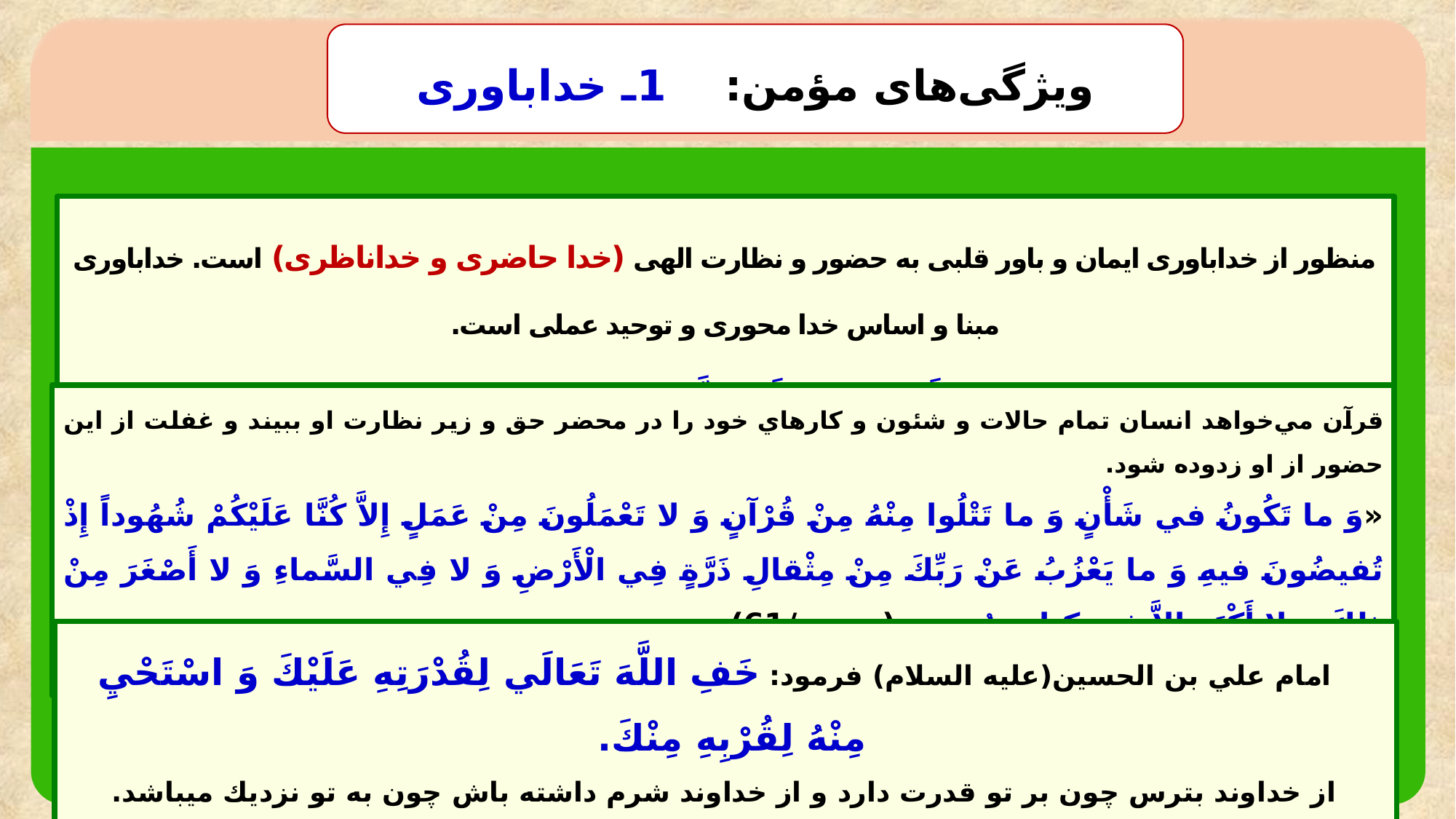

ویژگی‌های مؤمن:    1ـ خداباوری

منظور از خداباوری ایمان و باور قلبی به حضور و نظارت الهی (خدا حاضری و خداناظری) است. خداباوری مبنا و اساس خدا محوری و توحید عملی است.
أَلَمْ یَعْلَم بِأَنَّ اللَّهَ یَرَى (14علق )
قرآن مي‌خواهد انسان تمام حالات و شئون و کارهاي خود را در محضر حق و زير نظارت او ببيند و غفلت از اين حضور از او زدوده شود.
«وَ ما تَكُونُ في‎ شَأْنٍ وَ ما تَتْلُوا مِنْهُ مِنْ قُرْآنٍ وَ لا تَعْمَلُونَ مِنْ عَمَلٍ إِلاَّ كُنَّا عَلَيْكُمْ شُهُوداً إِذْ تُفيضُونَ فيهِ وَ ما يَعْزُبُ عَنْ رَبِّكَ مِنْ مِثْقالِ ذَرَّةٍ فِي الْأَرْضِ وَ لا فِي السَّماءِ وَ لا أَصْغَرَ مِنْ ذلِكَ وَ لا أَكْبَرَ إِلاَّ في‎ كِتابٍ مُبينٍ ـ (يونس/61)

امام علي بن الحسين(علیه السلام) فرمود: خَفِ اللَّهَ تَعَالَي لِقُدْرَتِهِ عَلَيْكَ وَ اسْتَحْيِ مِنْهُ لِقُرْبِهِ مِنْكَ.
از خداوند بترس چون بر تو قدرت دارد و از خداوند شرم داشته باش چون به تو نزديك مي‏باشد.